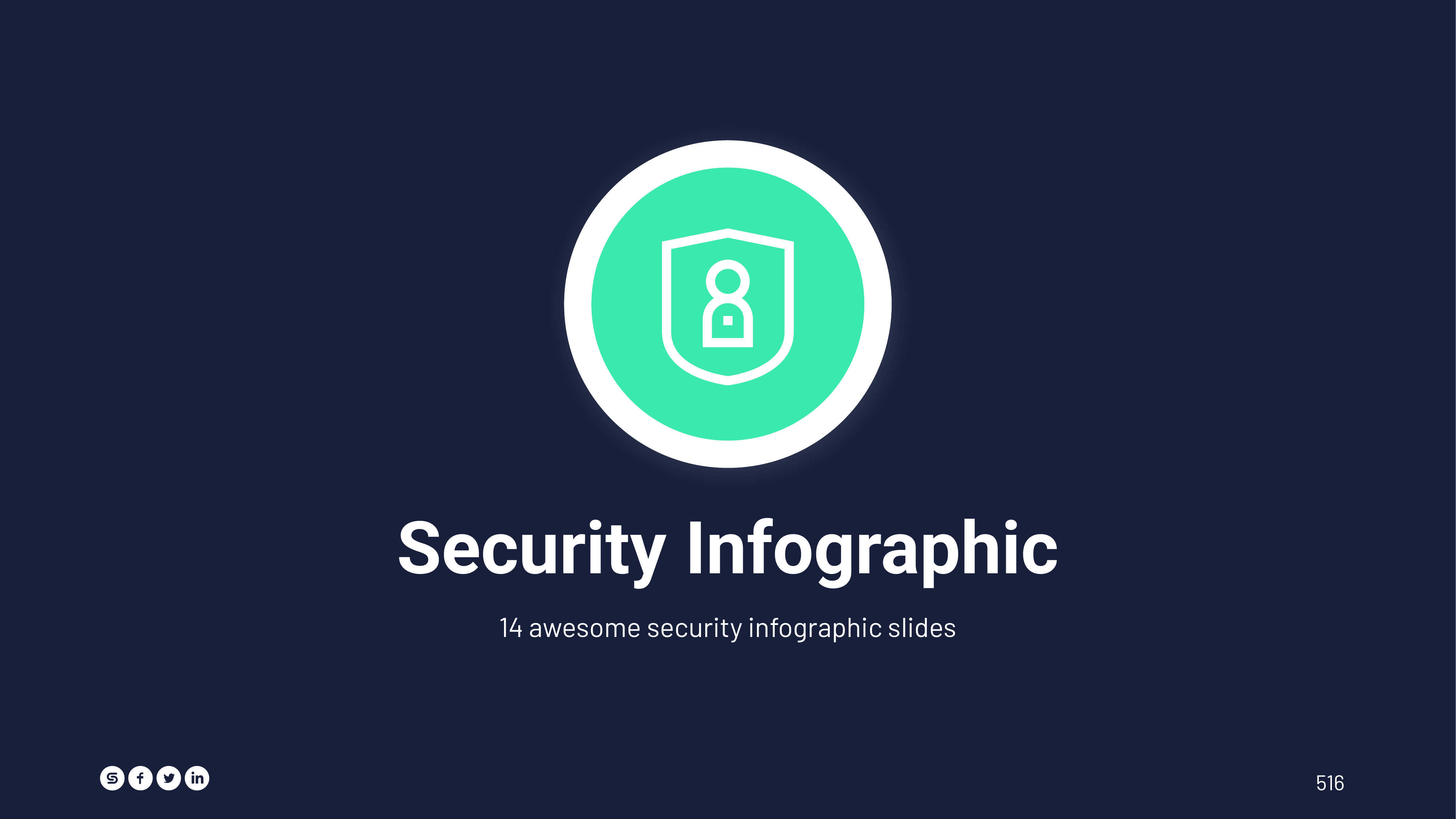

Security Infographic
14 awesome security infographic slides